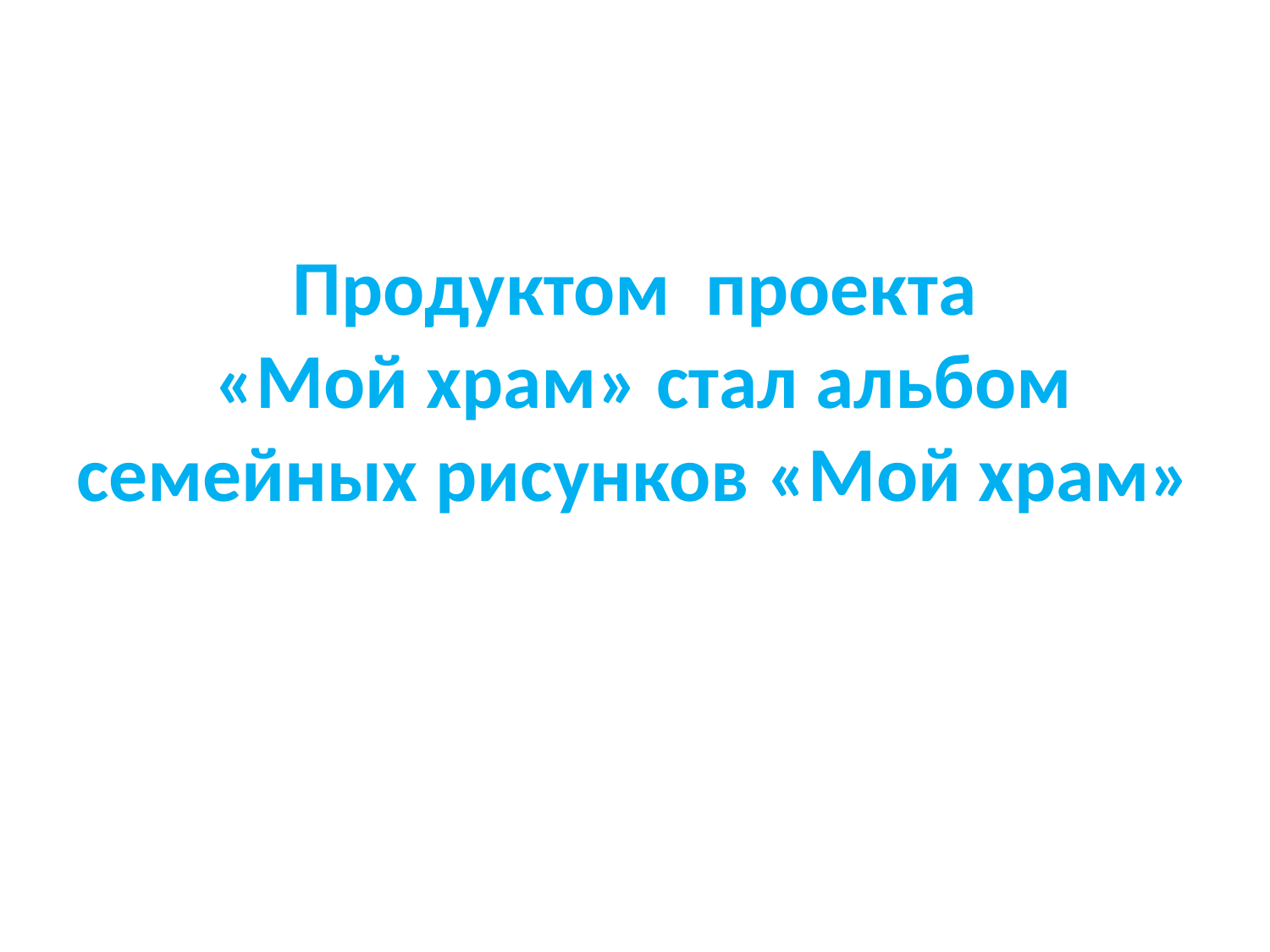

# Продуктом  проекта «Мой храм» стал альбом семейных рисунков «Мой храм»